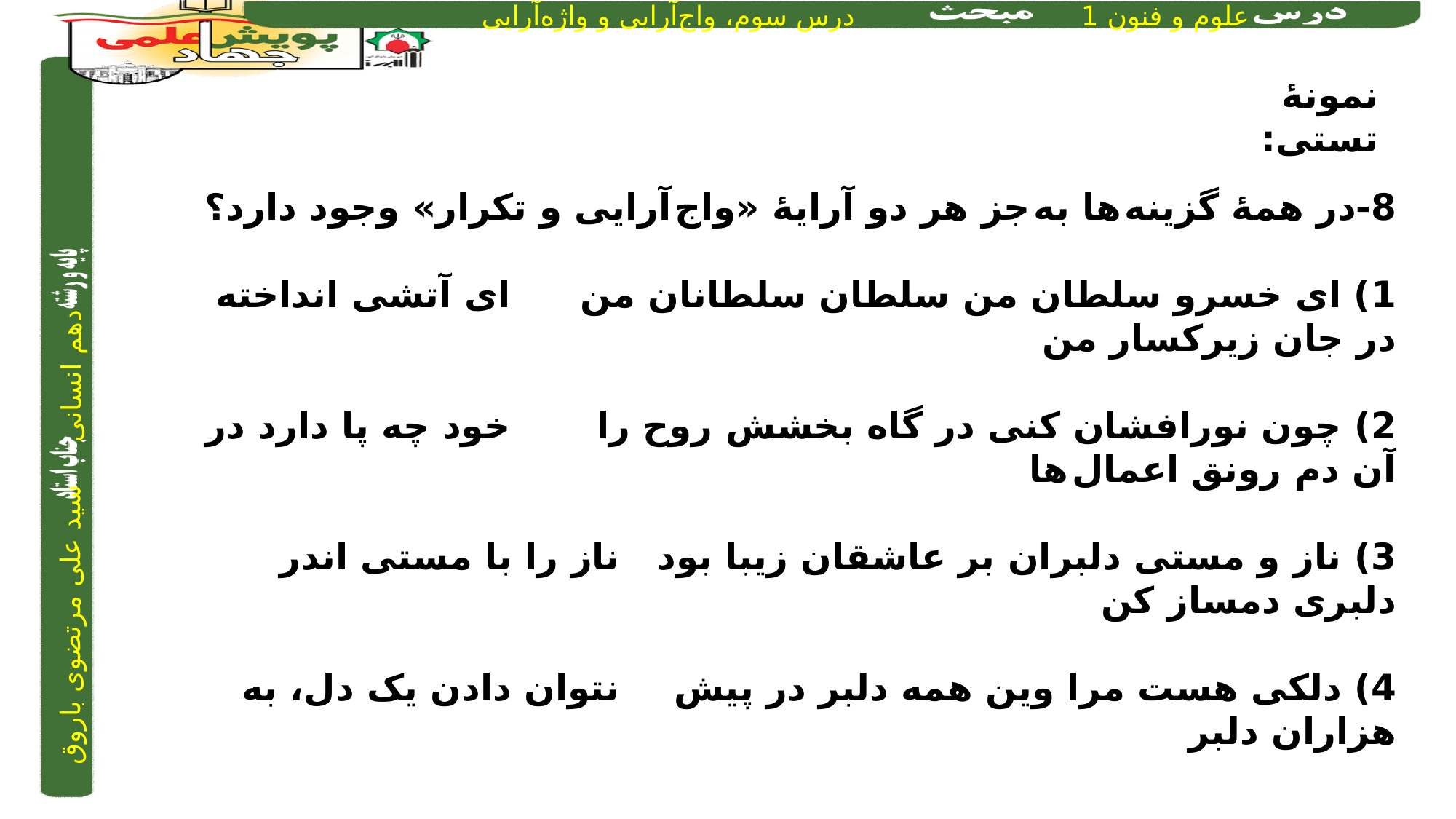

نمونۀ تستی:
8-در همۀ گزینه ها به جز هر دو آرایۀ «واج آرایی و تکرار» وجود دارد؟

1) ای خسرو سلطان من سلطان سلطانان من	 	 ای آتشی انداخته در جان زیرکسار من

2) چون نورافشان کنی در گاه بخشش روح را	 	 خود چه پا دارد در آن دم رونق اعمال ها

3) ناز و مستی دلبران بر عاشقان زیبا بود	 	 ناز را با مستی اندر دلبری دمساز کن

4) دلکی هست مرا وین همه دلبر در پیش	 	 نتوان دادن یک دل، به هزاران دلبر

2